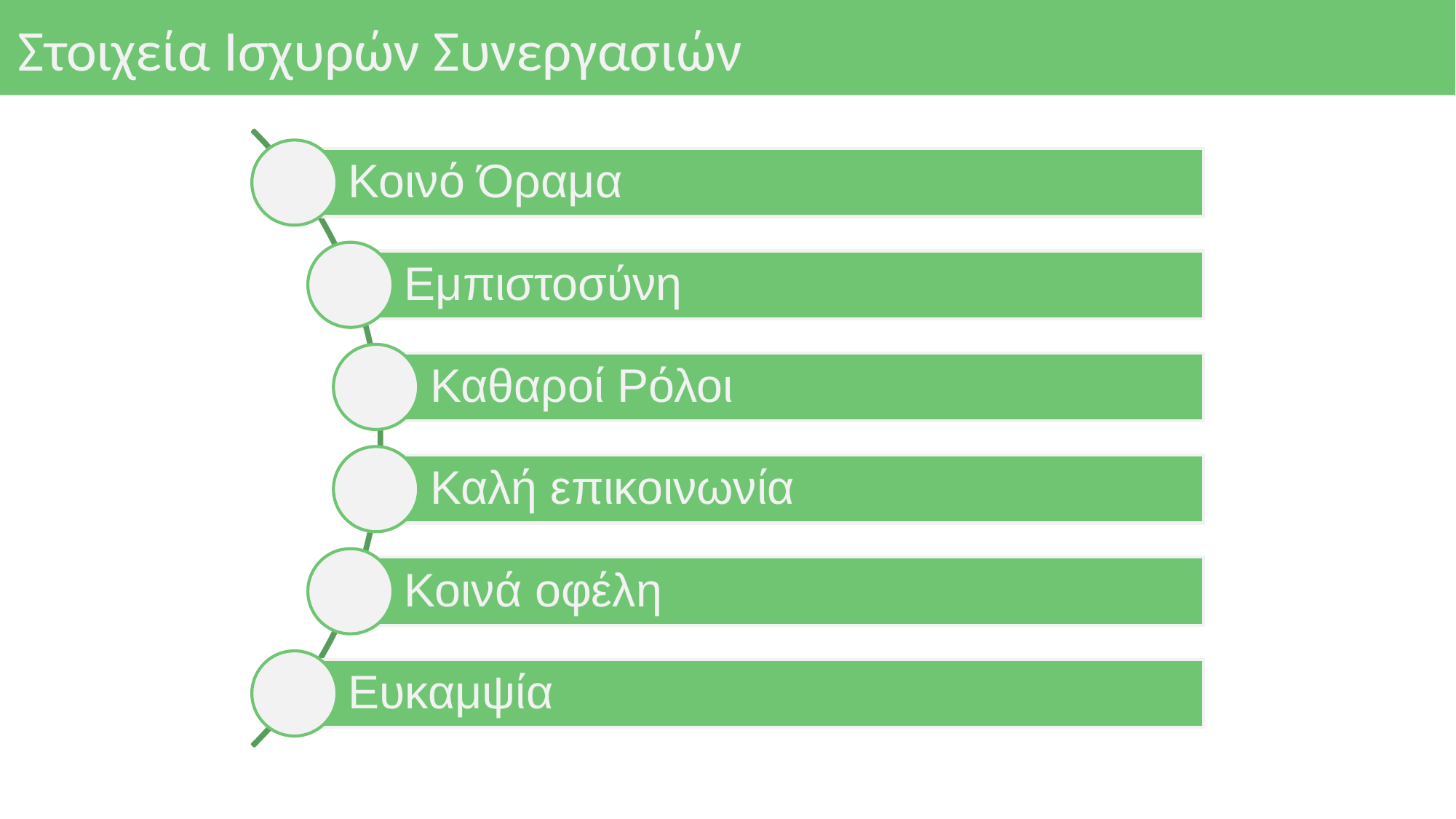

# Στοιχεία Ισχυρών Συνεργασιών
Κοινό Όραμα
Εμπιστοσύνη
Καθαροί Ρόλοι
Καλή επικοινωνία
Κοινά οφέλη
Ευκαμψία